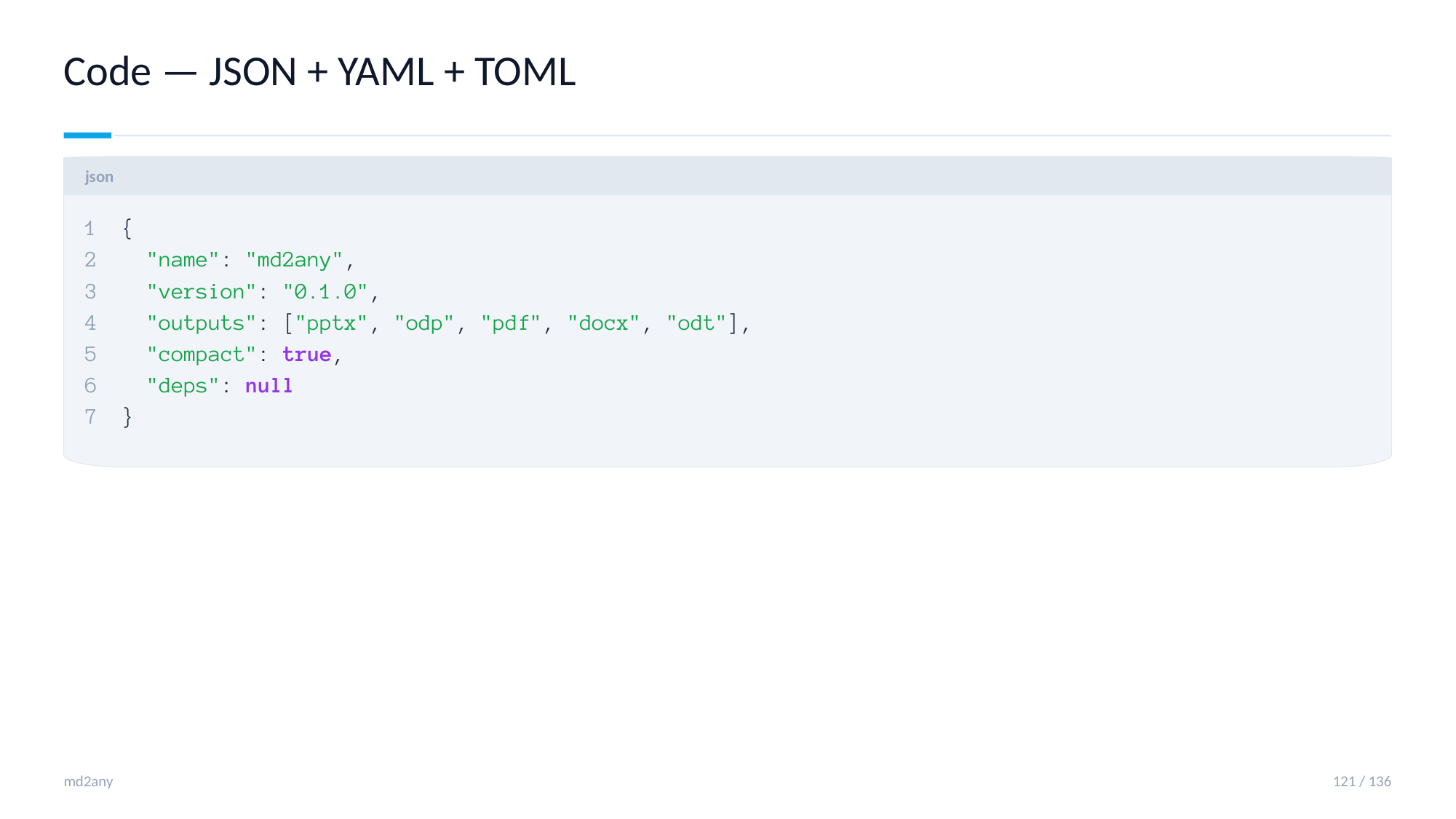

Code — JSON + YAML + TOML

json
1  {
2    "name": "md2any",
3    "version": "0.1.0",
4    "outputs": ["pptx", "odp", "pdf", "docx", "odt"],
5    "compact": true,
6    "deps": null
7  }
md2any
121 / 136